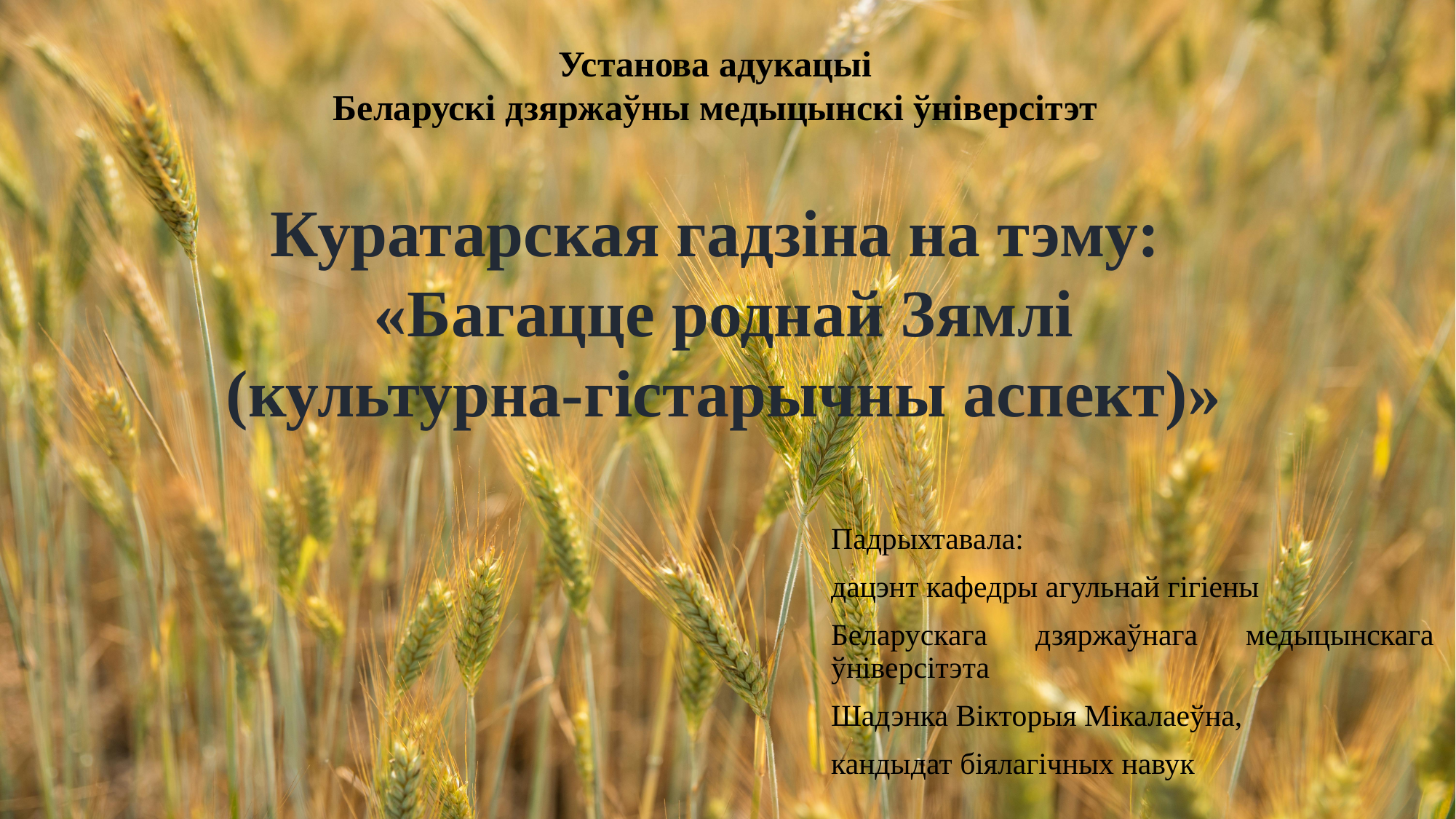

Установа адукацыi
Беларускi дзяржаўны медыцынскi ўнiверсітэт
Куратарская гадзіна на тэму:
«Багацце роднай Зямлі
(культурна-гістарычны аспект)»
Падрыхтавала:
дацэнт кафедры агульнай гігіены
Беларускага дзяржаўнага медыцынскага ўнiверсітэта
Шадэнка Вікторыя Мікалаеўна,
кандыдат біялагічных навук